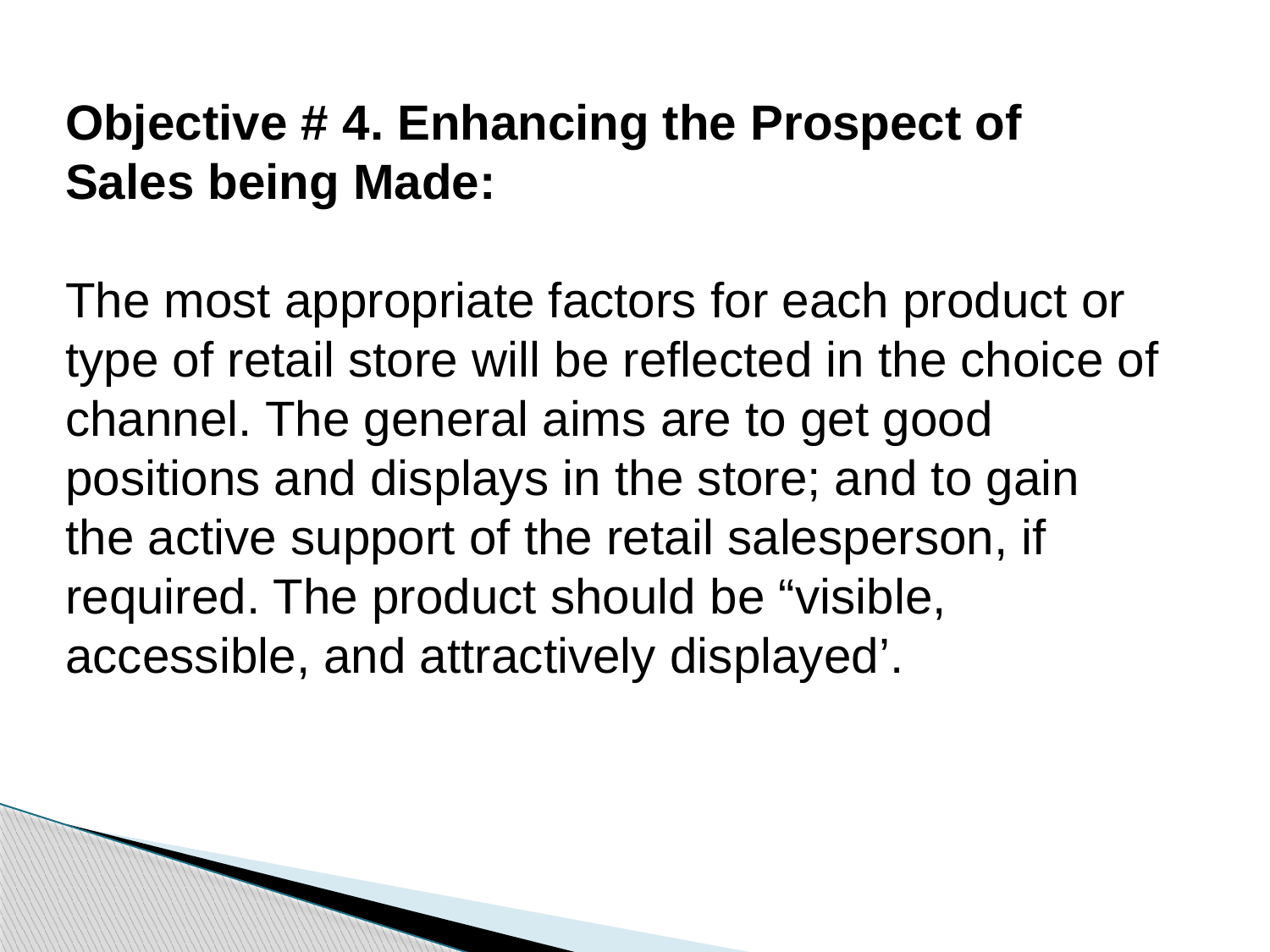

Objective # 4. Enhancing the Prospect of Sales being Made:

The most appropriate factors for each product or type of retail store will be reflected in the choice of channel. The general aims are to get good positions and displays in the store; and to gain the active support of the retail salesperson, if required. The product should be “visible, accessible, and attractively displayed’.